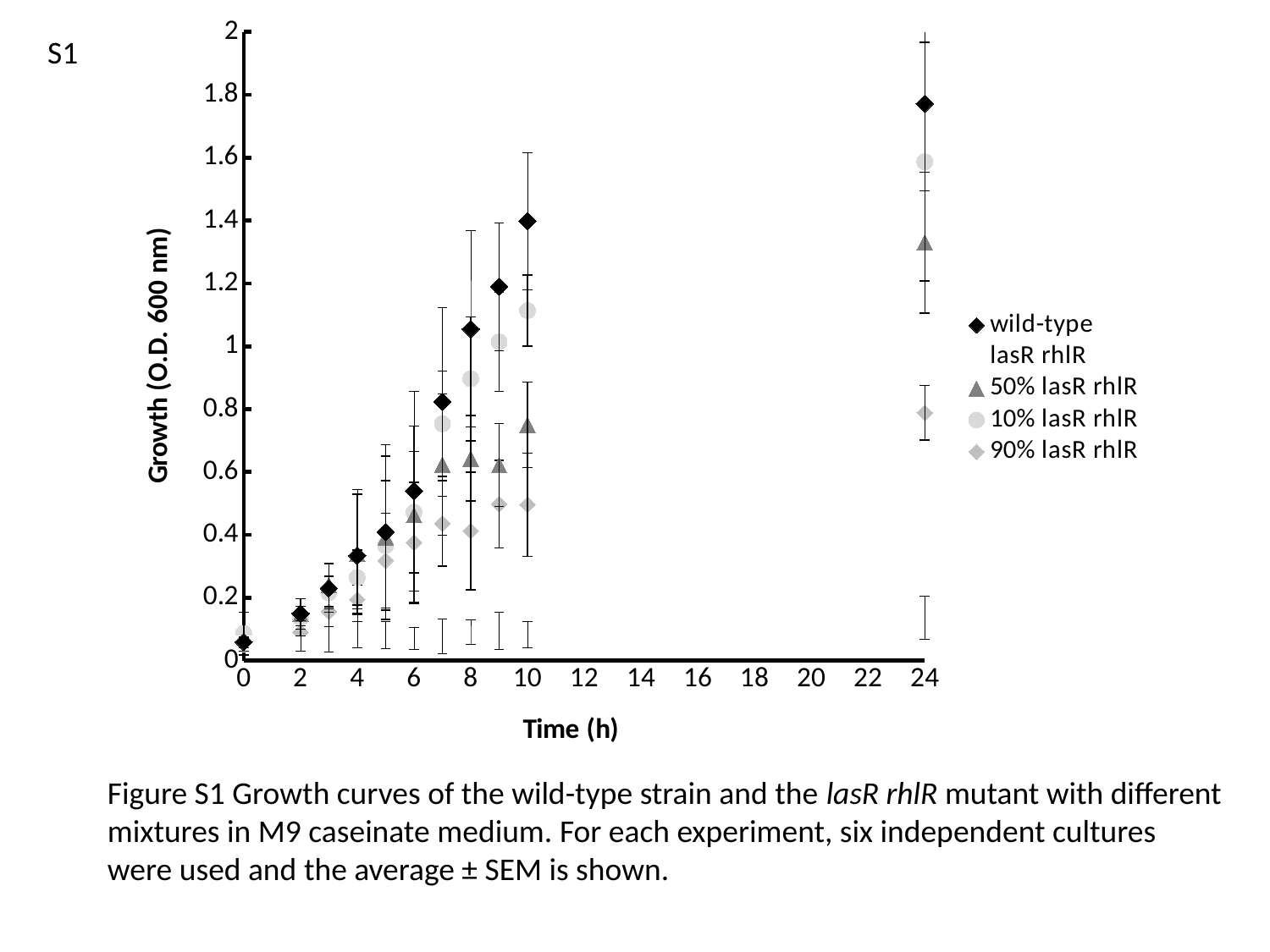

### Chart

| Category | wild-type | lasR rhlR | 50% lasR rhlR | 10% lasR rhlR | 90% lasR rhlR |
|---|---|---|---|---|---|
S1
Figure S1 Growth curves of the wild-type strain and the lasR rhlR mutant with different mixtures in M9 caseinate medium. For each experiment, six independent cultures were used and the average ± SEM is shown.